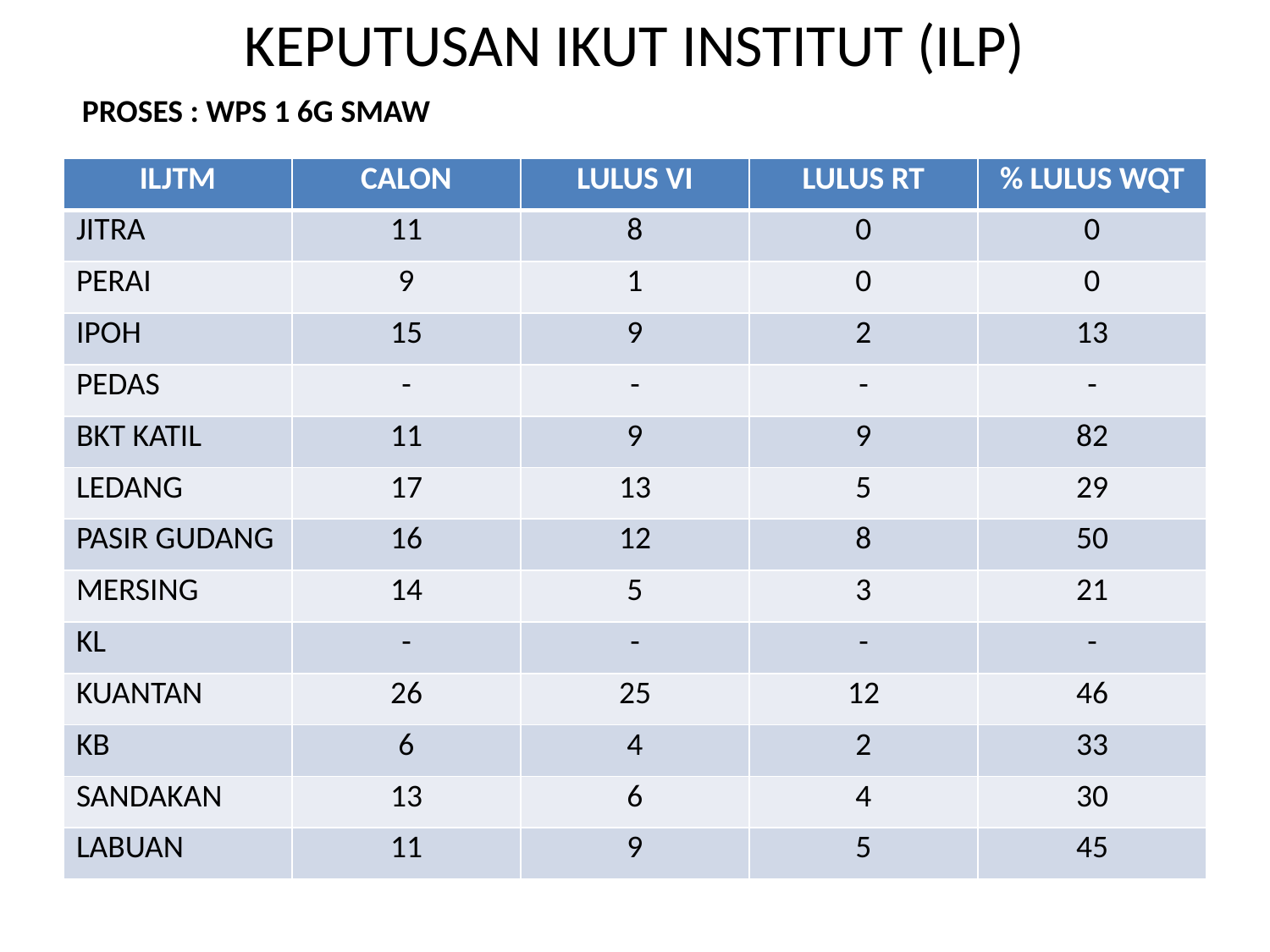

# KEPUTUSAN IKUT INSTITUT (ILP)
PROSES : WPS 1 6G SMAW
| ILJTM | CALON | LULUS VI | LULUS RT | % LULUS WQT |
| --- | --- | --- | --- | --- |
| JITRA | 11 | 8 | 0 | 0 |
| PERAI | 9 | 1 | 0 | 0 |
| IPOH | 15 | 9 | 2 | 13 |
| PEDAS | - | - | - | - |
| BKT KATIL | 11 | 9 | 9 | 82 |
| LEDANG | 17 | 13 | 5 | 29 |
| PASIR GUDANG | 16 | 12 | 8 | 50 |
| MERSING | 14 | 5 | 3 | 21 |
| KL | - | - | - | - |
| KUANTAN | 26 | 25 | 12 | 46 |
| KB | 6 | 4 | 2 | 33 |
| SANDAKAN | 13 | 6 | 4 | 30 |
| LABUAN | 11 | 9 | 5 | 45 |